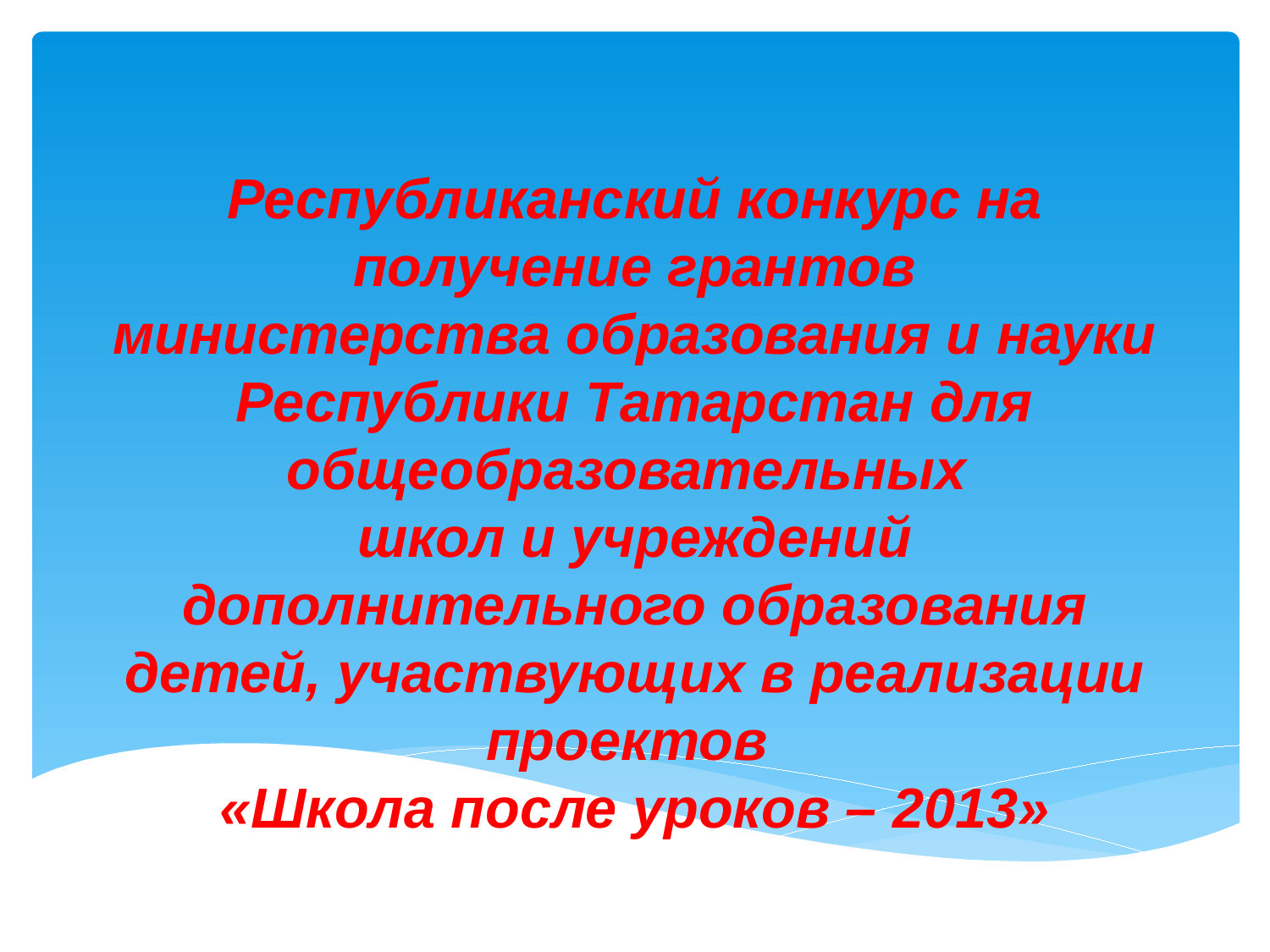

# Республиканский конкурс на получение грантов министерства образования и науки Республики Татарстан для общеобразовательных школ и учреждений дополнительного образования детей, участвующих в реализации проектов «Школа после уроков – 2013»